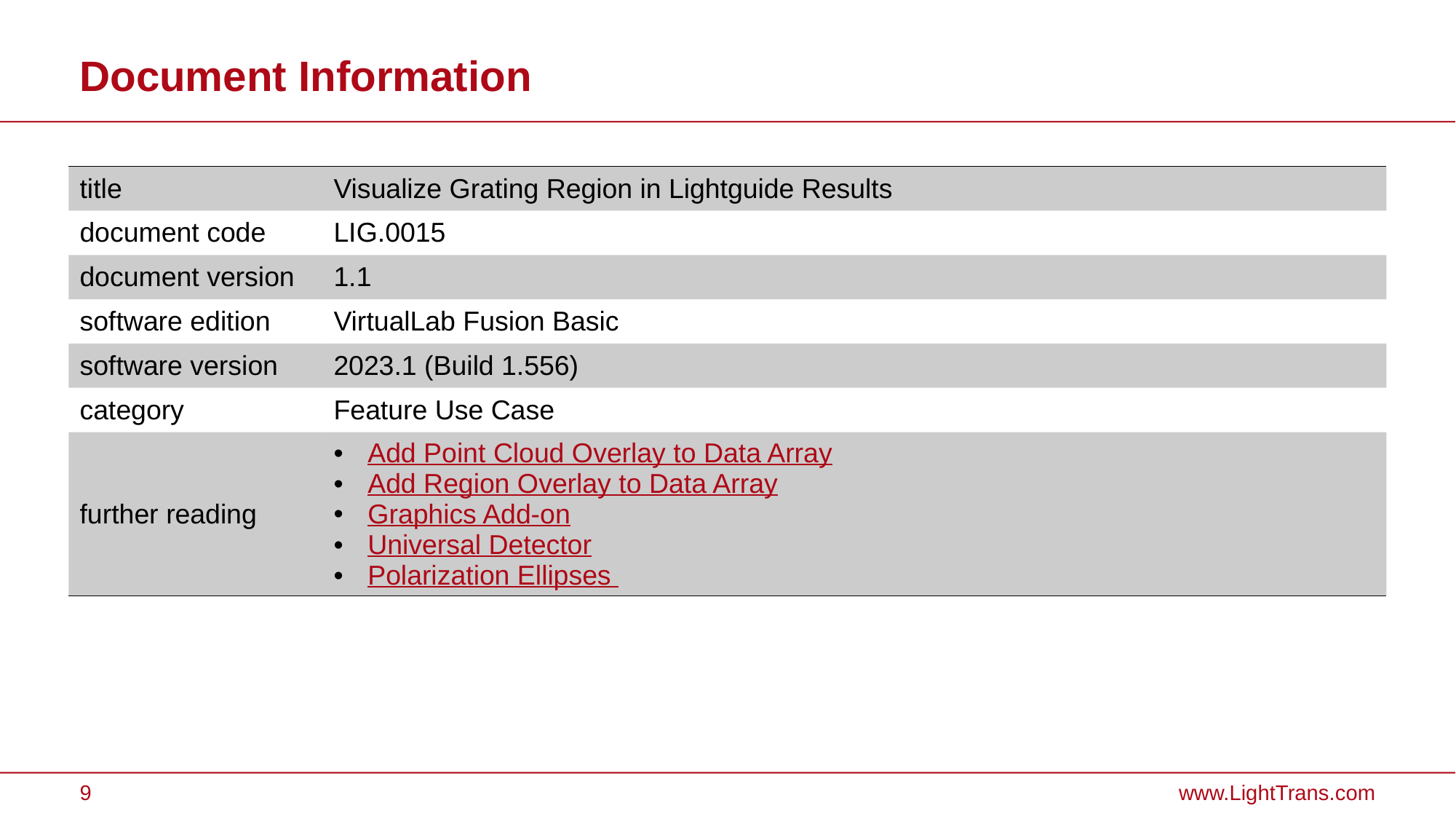

# Document Information
| title | Visualize Grating Region in Lightguide Results |
| --- | --- |
| document code | LIG.0015 |
| document version | 1.1 |
| software edition | VirtualLab Fusion Basic |
| software version | 2023.1 (Build 1.556) |
| category | Feature Use Case |
| further reading | Add Point Cloud Overlay to Data Array Add Region Overlay to Data Array Graphics Add-on Universal Detector Polarization Ellipses |
9
www.LightTrans.com